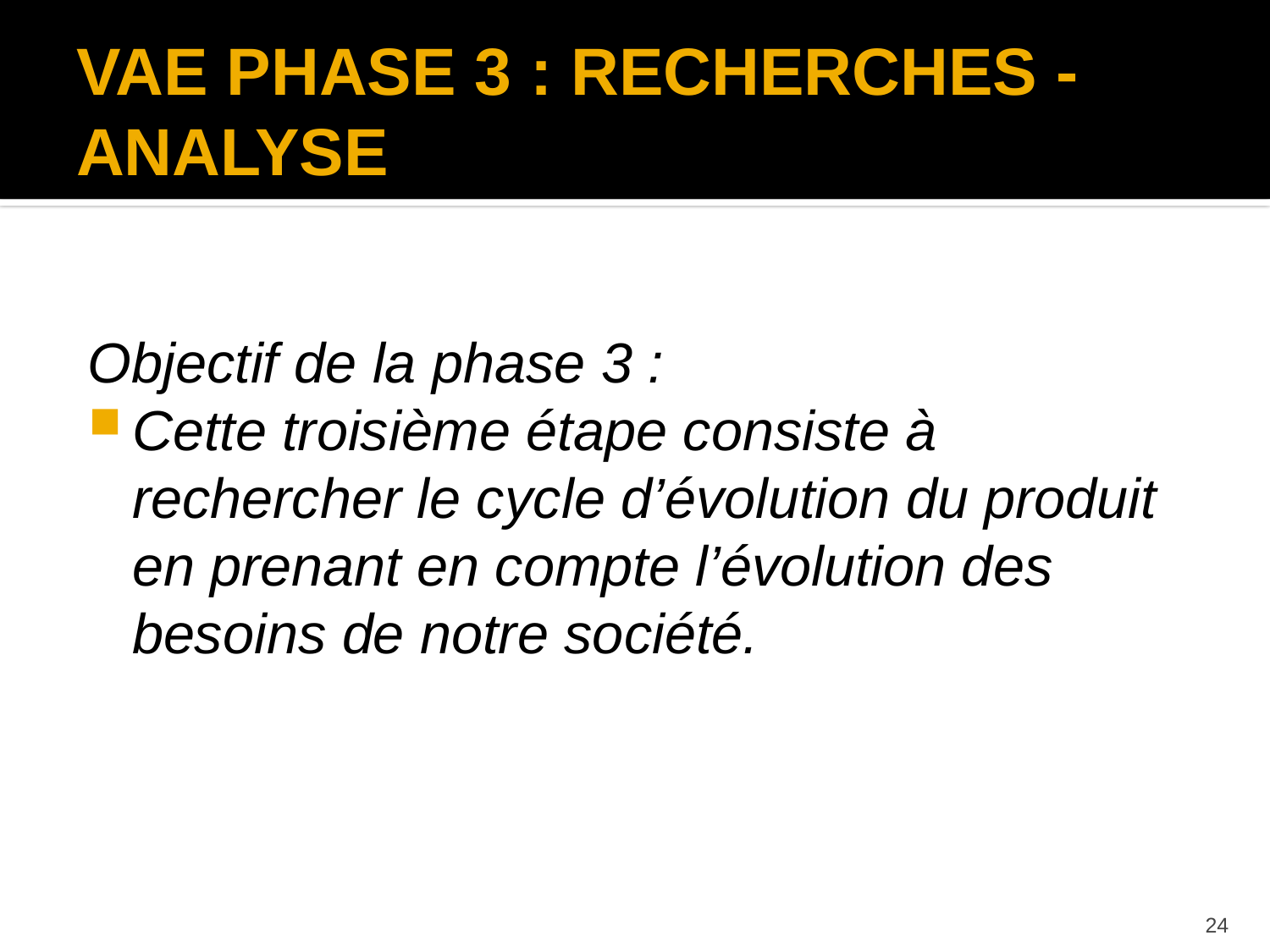

# VAE PHASE 3 : RECHERCHES - ANALYSE

Objectif de la phase 3 :
Cette troisième étape consiste à rechercher le cycle d’évolution du produit en prenant en compte l’évolution des besoins de notre société.

24